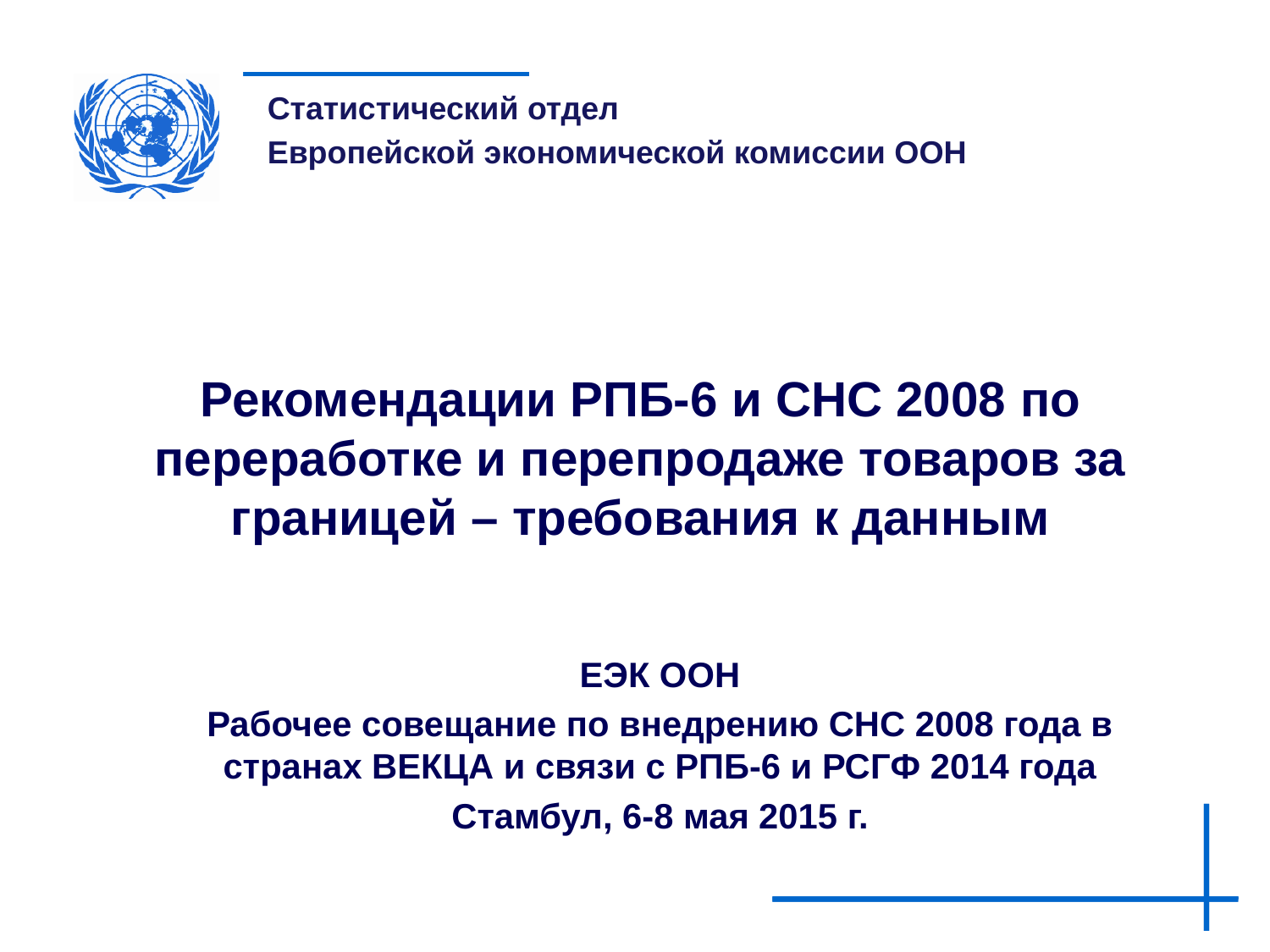

Статистический отдел
Европейской экономической комиссии ООН
# Рекомендации РПБ-6 и СНС 2008 по переработке и перепродаже товаров за границей – требования к данным
ЕЭК ООН
Рабочее совещание по внедрению CHC 2008 года в странах ВЕКЦА и связи с РПБ-6 и РСГФ 2014 года
Стамбул, 6-8 мая 2015 г.